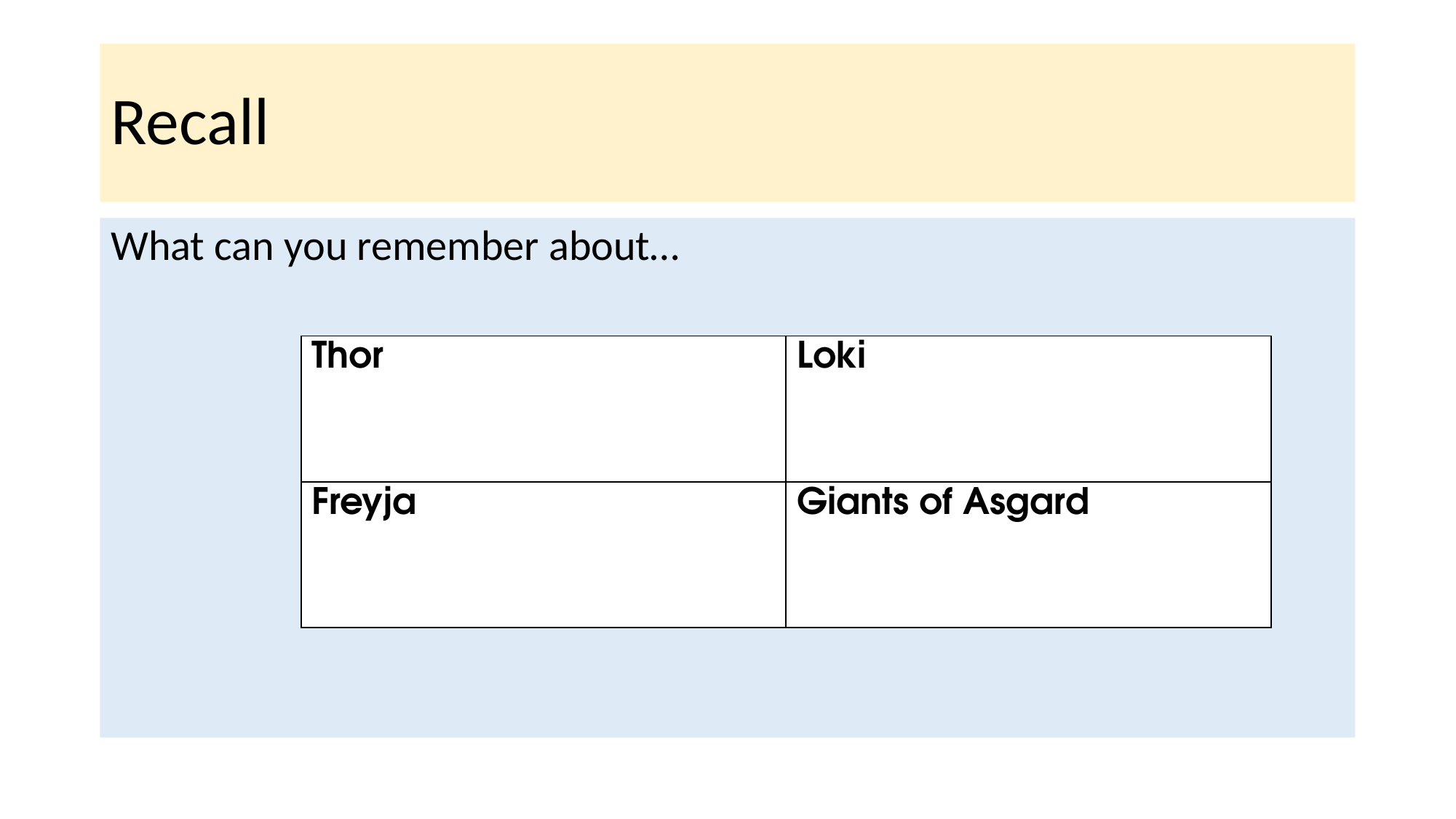

# Recall
What can you remember about…
| Thor | Loki |
| --- | --- |
| Freyja | Giants of Asgard |